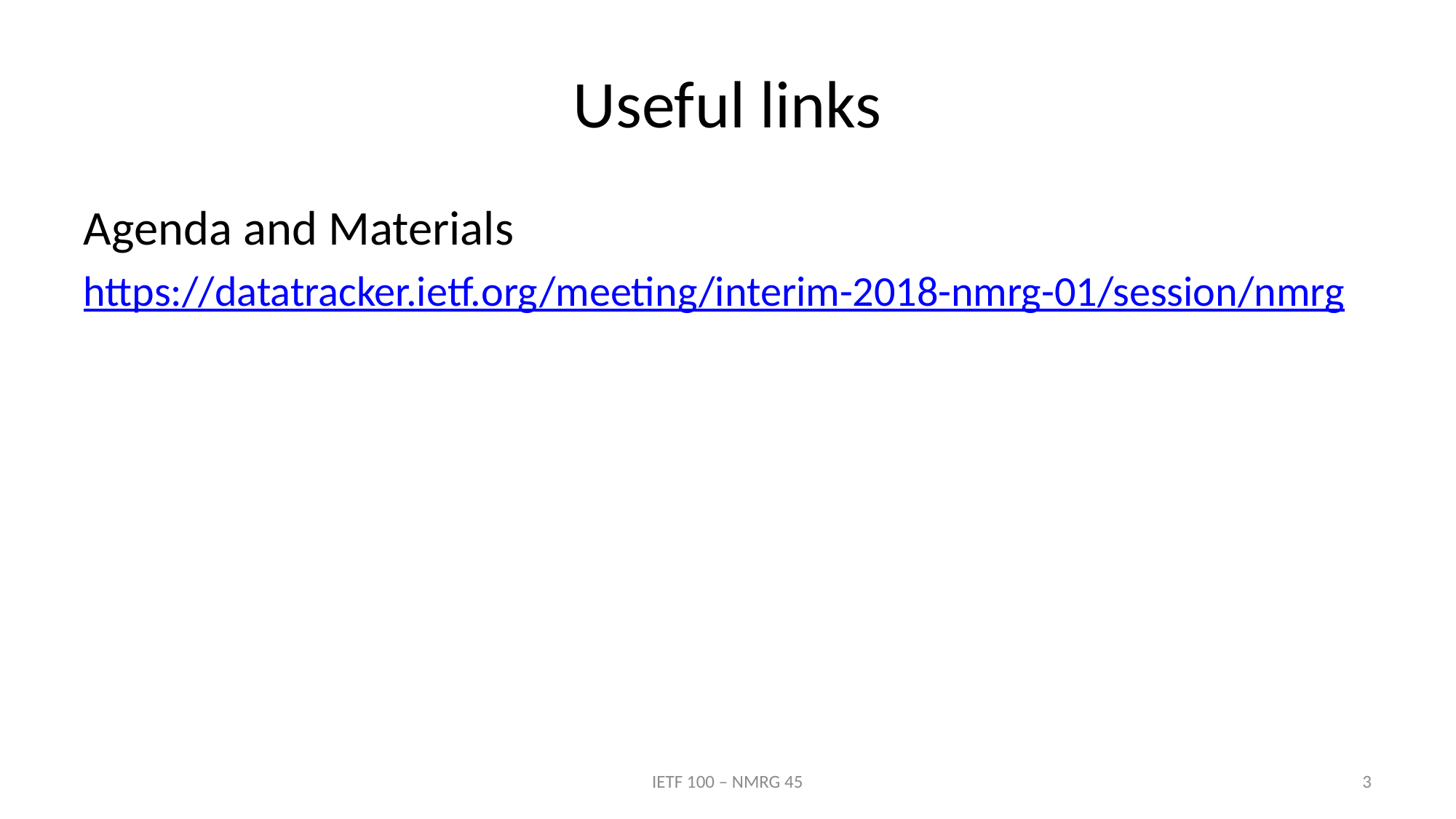

# Useful links
Agenda and Materials
https://datatracker.ietf.org/meeting/interim-2018-nmrg-01/session/nmrg

IETF 100 – NMRG 45
3